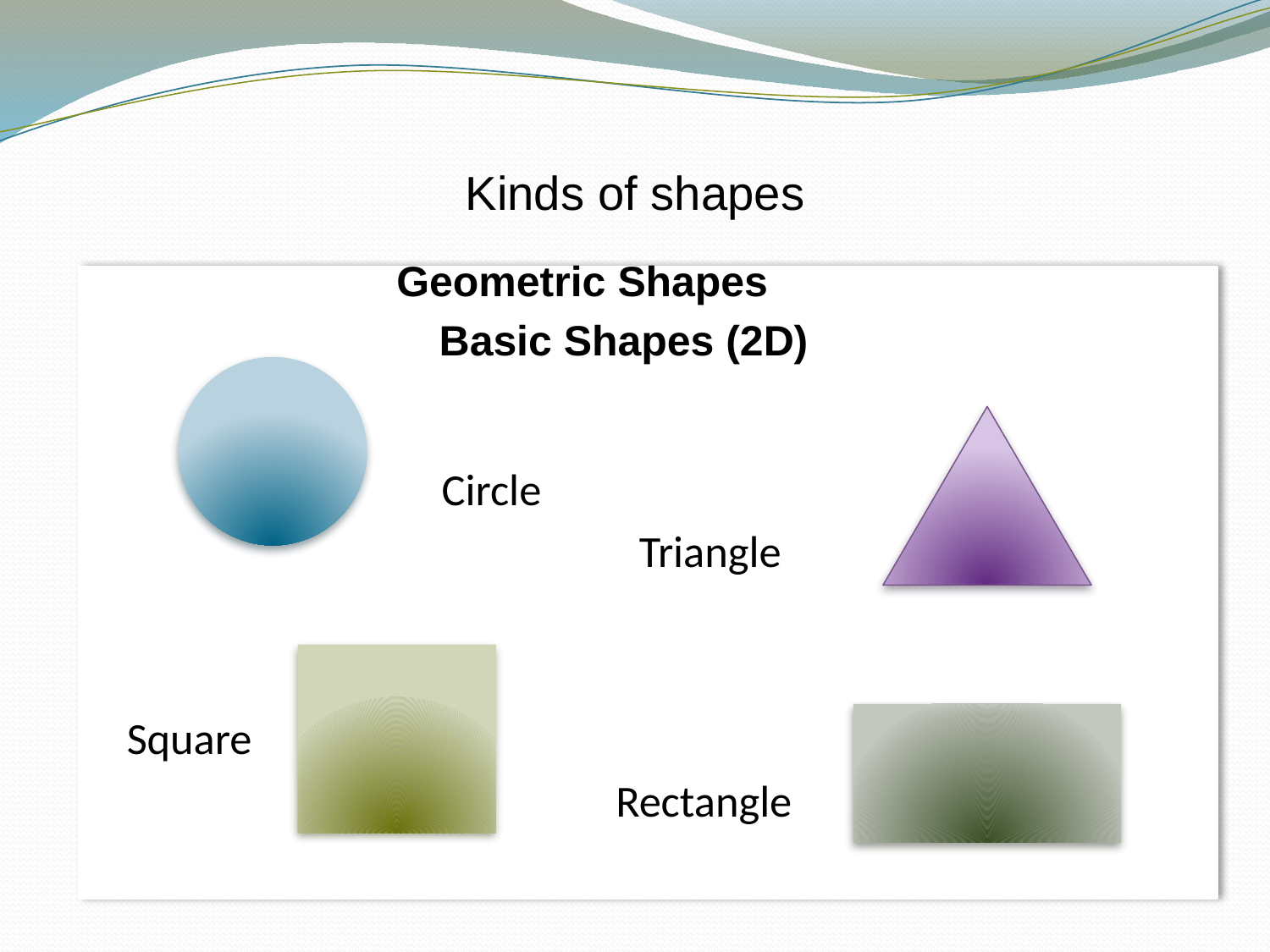

# Kinds of shapes
Geometric Shapes
 Basic Shapes (2D)

                              Circle
                                                       Triangle

   Square
                                             Rectangle